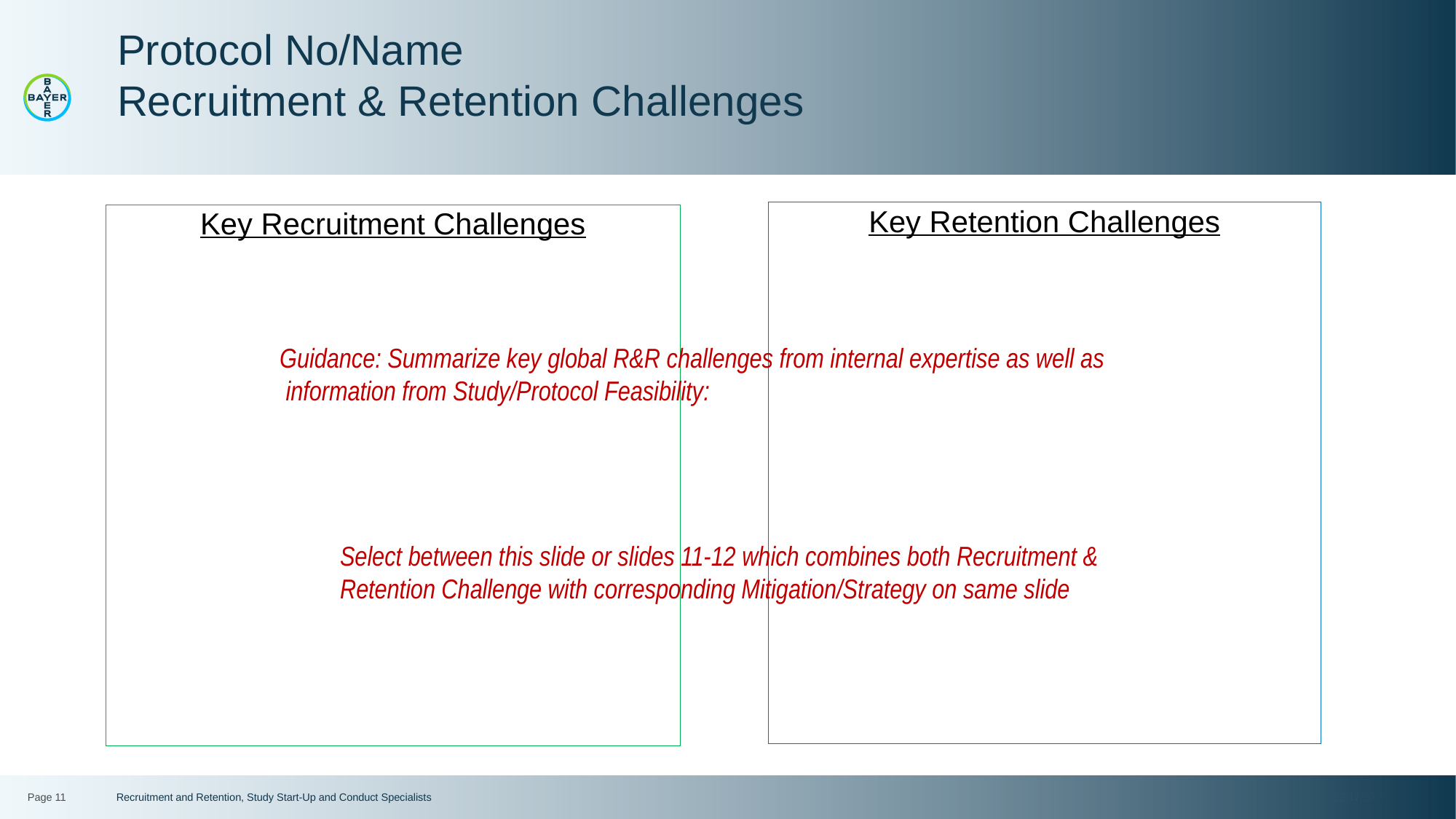

# Protocol No/Name Recruitment & Retention Challenges

Key Retention Challenges

Key Recruitment Challenges
Guidance: Summarize key global R&R challenges from internal expertise as well as  information from Study/Protocol Feasibility:
Select between this slide or slides 11-12 which combines both Recruitment & Retention Challenge with corresponding Mitigation/Strategy on same slide
Page 11
Recruitment and Retention, Study Start-Up and Conduct Specialists
12/12/2022